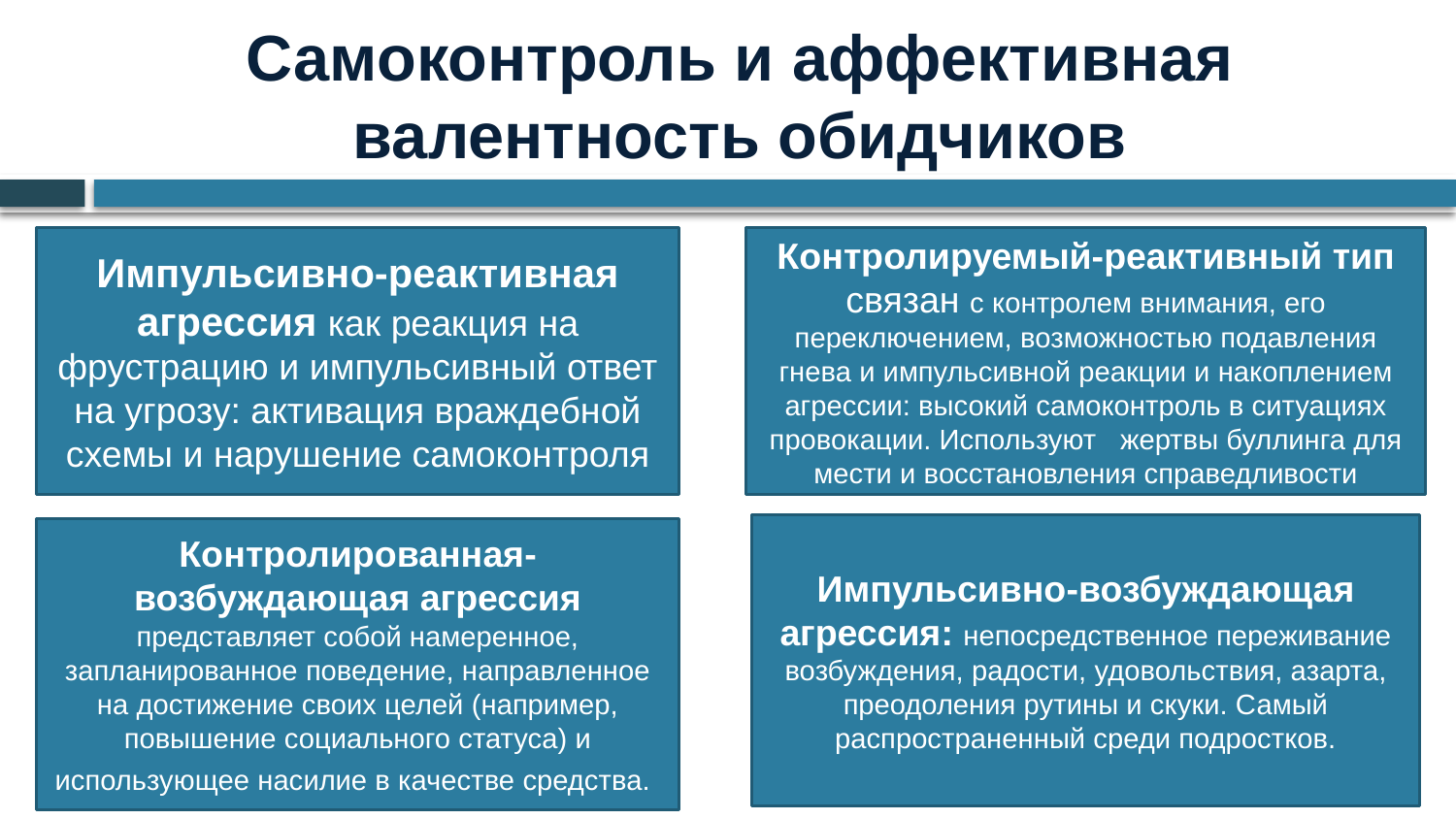

# Самоконтроль и аффективная валентность обидчиков
Импульсивно-реактивная агрессия как реакция на фрустрацию и импульсивный ответ на угрозу: активация враждебной схемы и нарушение самоконтроля
Контролируемый-реактивный тип связан с контролем внимания, его переключением, возможностью подавления гнева и импульсивной реакции и накоплением агрессии: высокий самоконтроль в ситуациях провокации. Используют   жертвы буллинга для мести и восстановления справедливости
Импульсивно-возбуждающая агрессия: непосредственное переживание возбуждения, радости, удовольствия, азарта, преодоления рутины и скуки. Самый распространенный среди подростков.
Контролированная-возбуждающая агрессия представляет собой намеренное, запланированное поведение, направленное на достижение своих целей (например, повышение социального статуса) и использующее насилие в качестве средства.